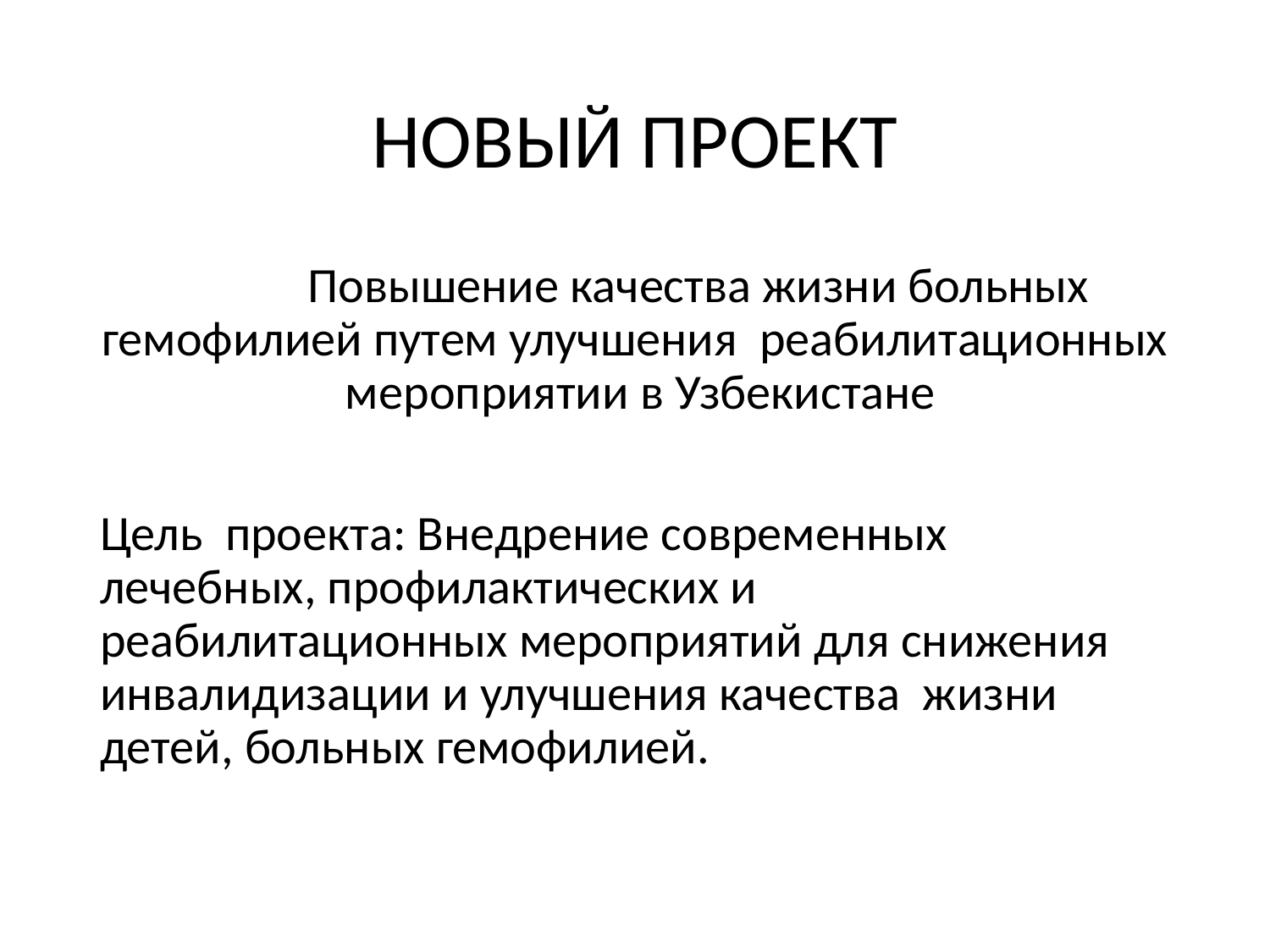

# НОВЫЙ ПРОЕКТ
	Повышение качества жизни больных гемофилией путем улучшения  реабилитационных  мероприятии в Узбекистане

Цель  проекта: Внедрение современных лечебных, профилактических и реабилитационных мероприятий для снижения инвалидизации и улучшения качества  жизни детей, больных гемофилией.